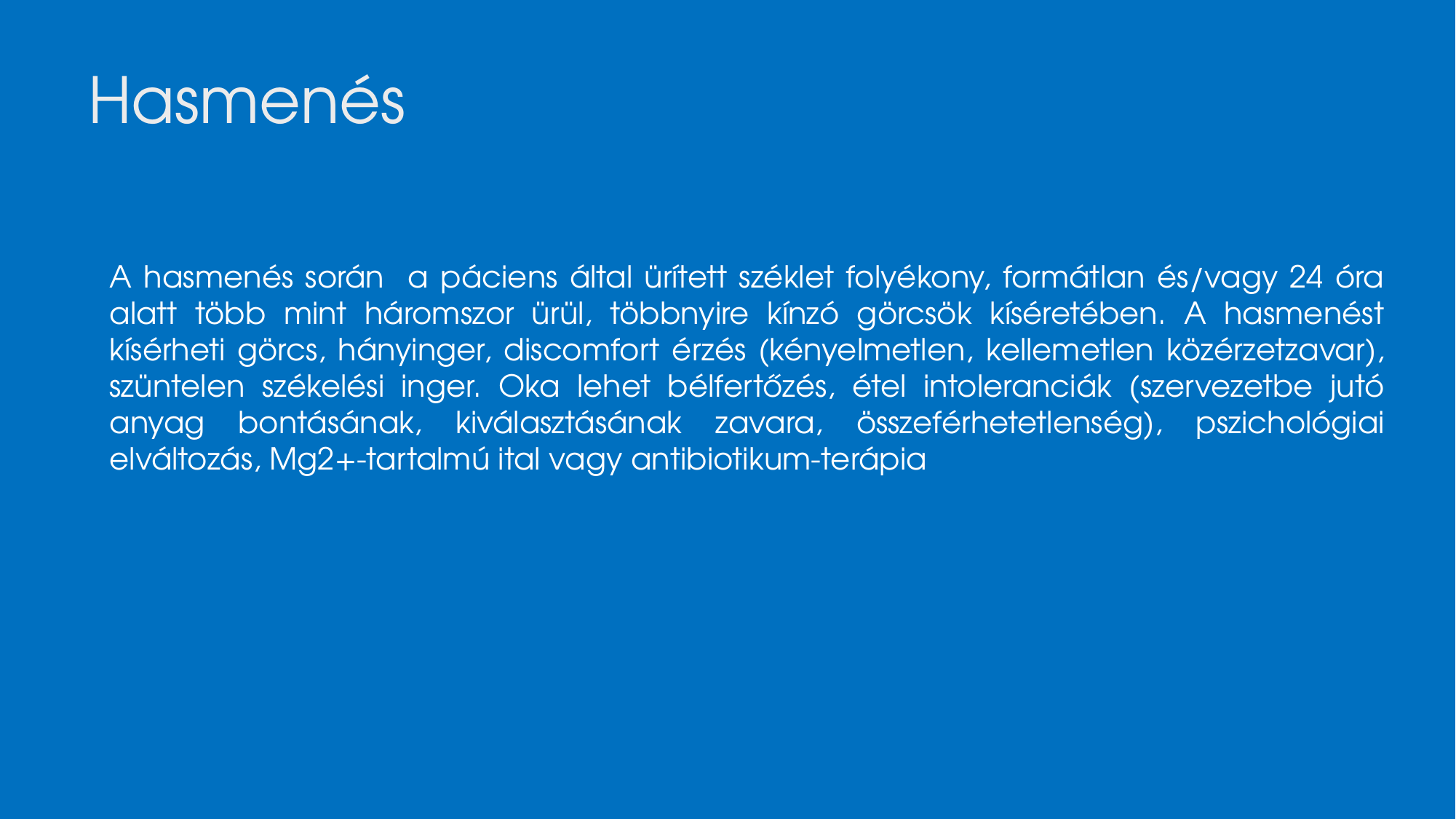

# Hasmenés
A hasmenés során  a páciens által ürített széklet folyékony, formátlan és/vagy 24 óra alatt több mint háromszor ürül, többnyire kínzó görcsök kíséretében. A hasmenést kísérheti görcs, hányinger, discomfort érzés (kényelmetlen, kellemetlen közérzetzavar), szüntelen székelési inger. Oka lehet bélfertőzés, étel intoleranciák (szervezetbe jutó anyag bontásának, kiválasztásának zavara, összeférhetetlenség), pszichológiai elváltozás, Mg2+-tartalmú ital vagy antibiotikum-terápia